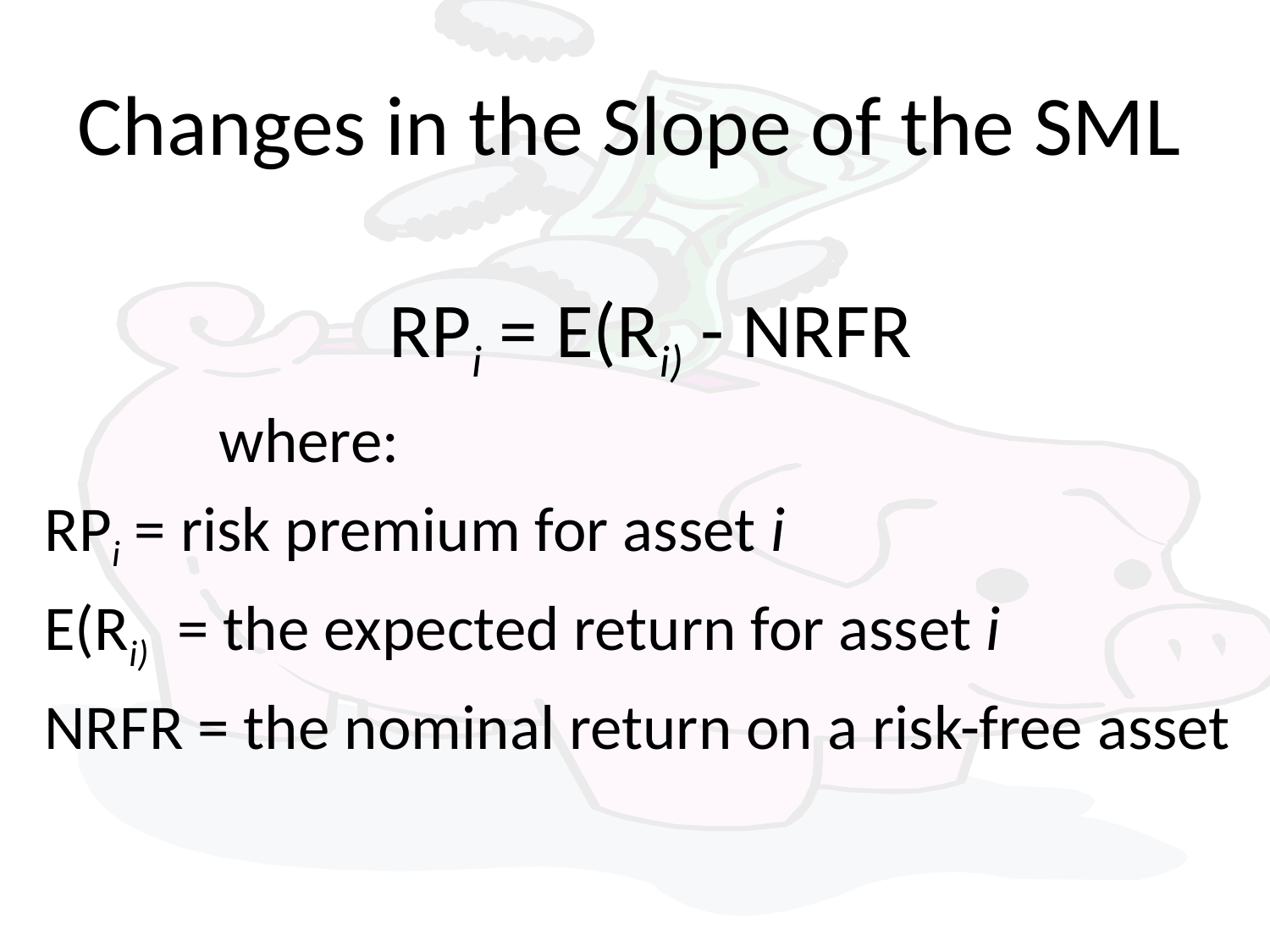

# Changes in the Slope of the SML
RPi = E(Ri) - NRFR
		where:
RPi = risk premium for asset i
E(Ri)  = the expected return for asset i
NRFR = the nominal return on a risk-free asset